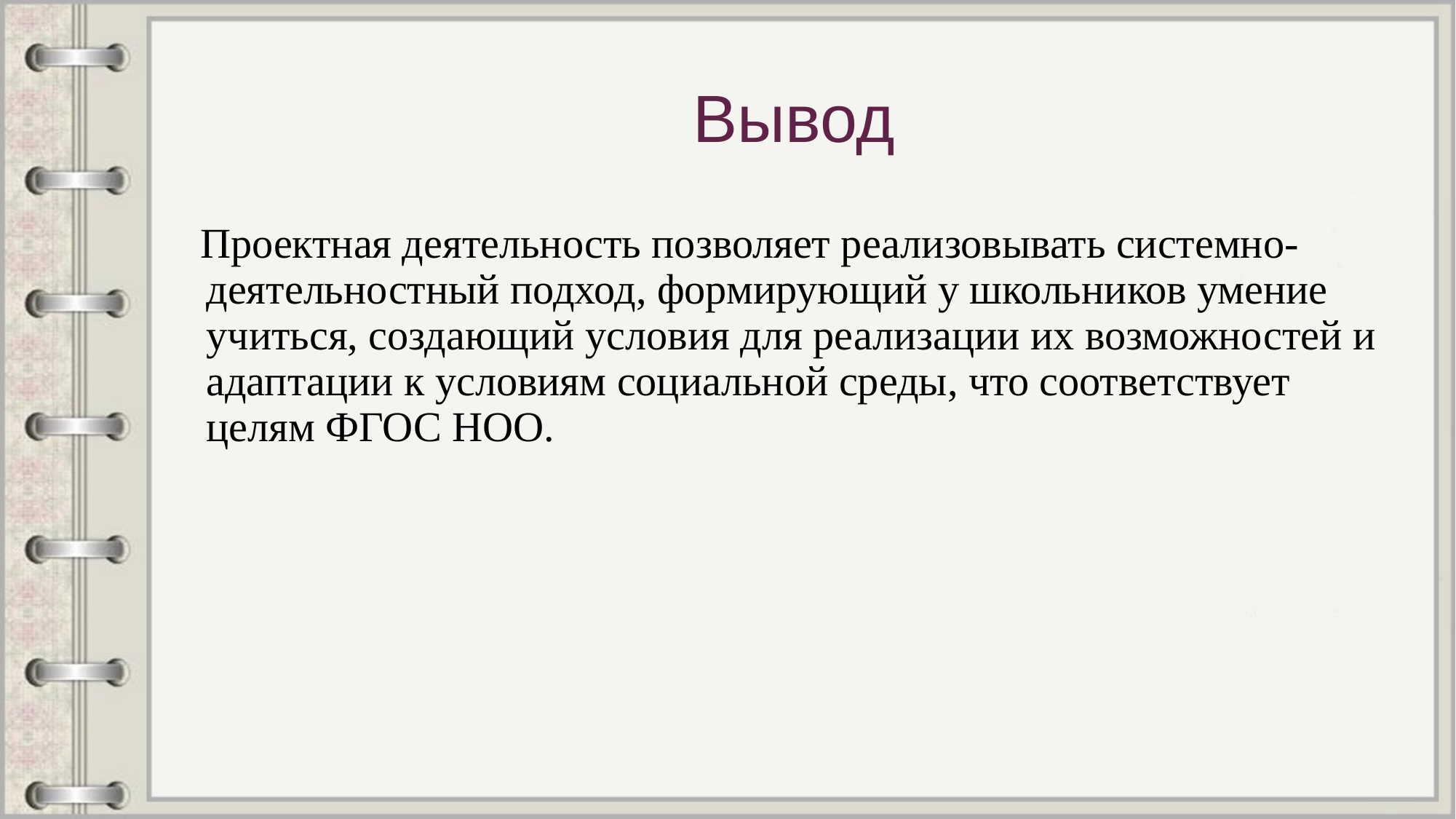

# Вывод
  Проектная деятельность позволяет реализовывать системно-деятельностный подход, формирующий у школьников умение учиться, создающий условия для реализации их возможностей и адаптации к условиям социальной среды, что соответствует целям ФГОС НОО.